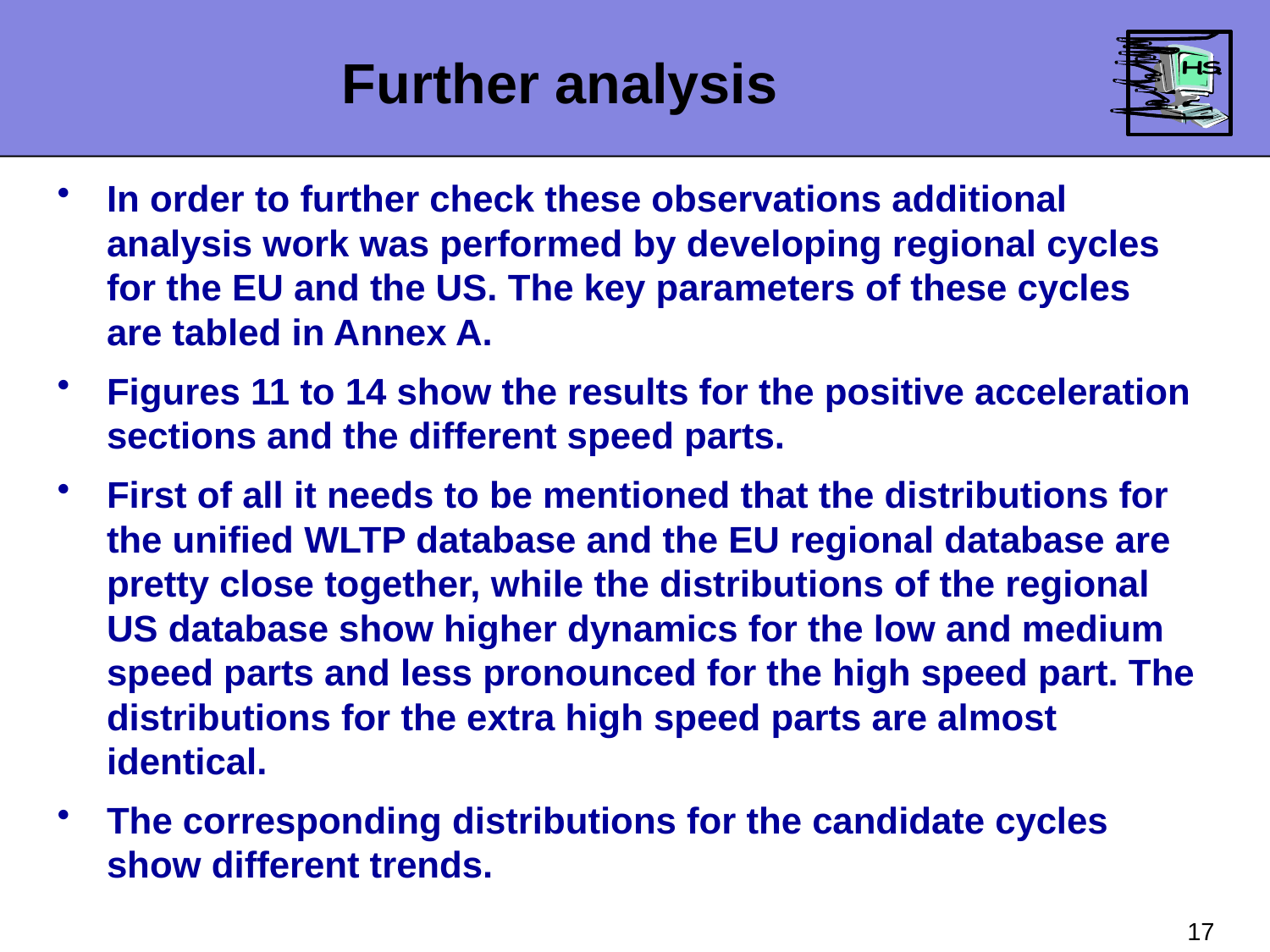

Further analysis
In order to further check these observations additional analysis work was performed by developing regional cycles for the EU and the US. The key parameters of these cycles are tabled in Annex A.
Figures 11 to 14 show the results for the positive acceleration sections and the different speed parts.
First of all it needs to be mentioned that the distributions for the unified WLTP database and the EU regional database are pretty close together, while the distributions of the regional US database show higher dynamics for the low and medium speed parts and less pronounced for the high speed part. The distributions for the extra high speed parts are almost identical.
The corresponding distributions for the candidate cycles show different trends.

17